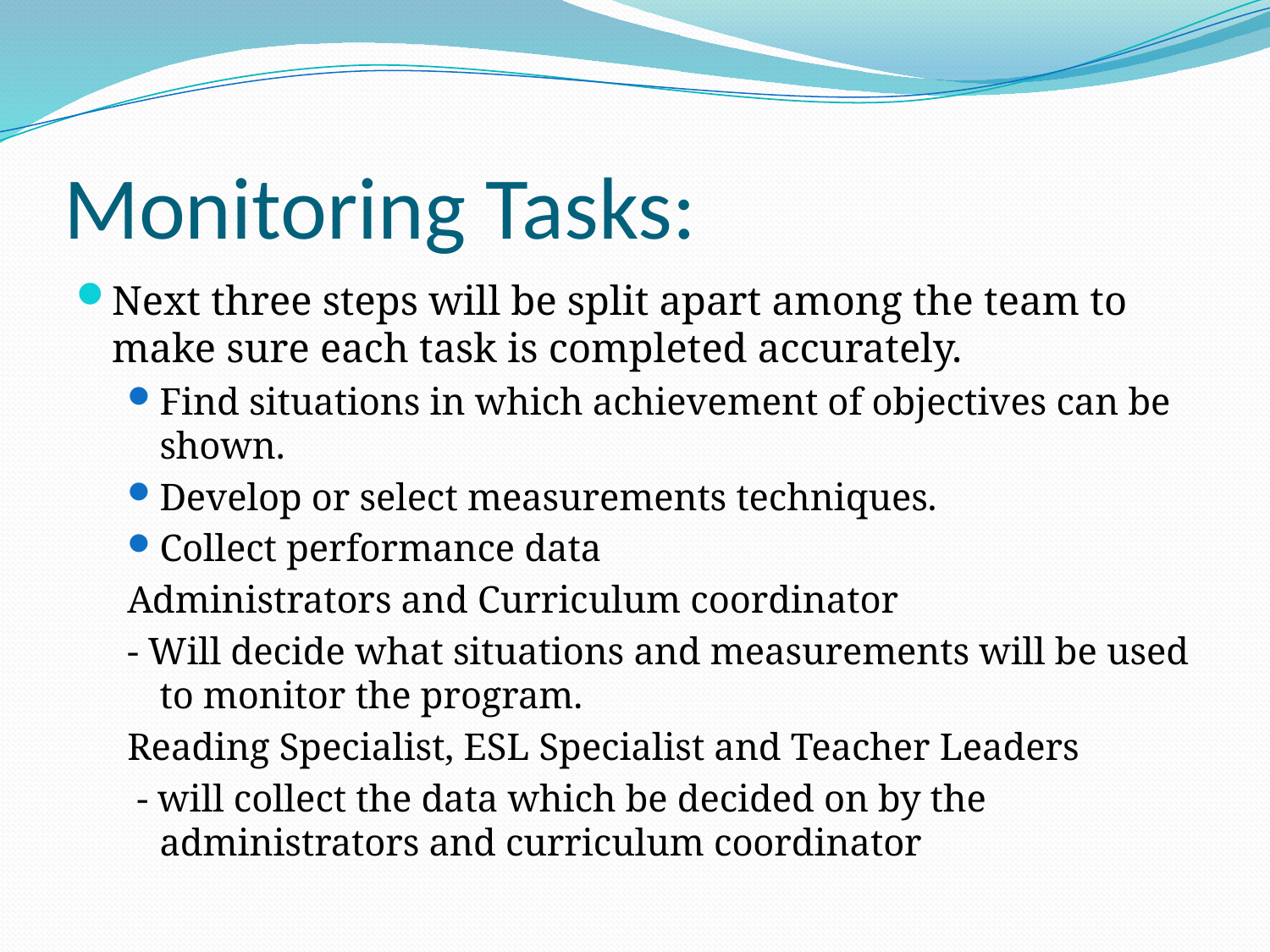

# Monitoring Tasks:
Next three steps will be split apart among the team to make sure each task is completed accurately.
Find situations in which achievement of objectives can be shown.
Develop or select measurements techniques.
Collect performance data
Administrators and Curriculum coordinator
- Will decide what situations and measurements will be used to monitor the program.
Reading Specialist, ESL Specialist and Teacher Leaders
 - will collect the data which be decided on by the administrators and curriculum coordinator